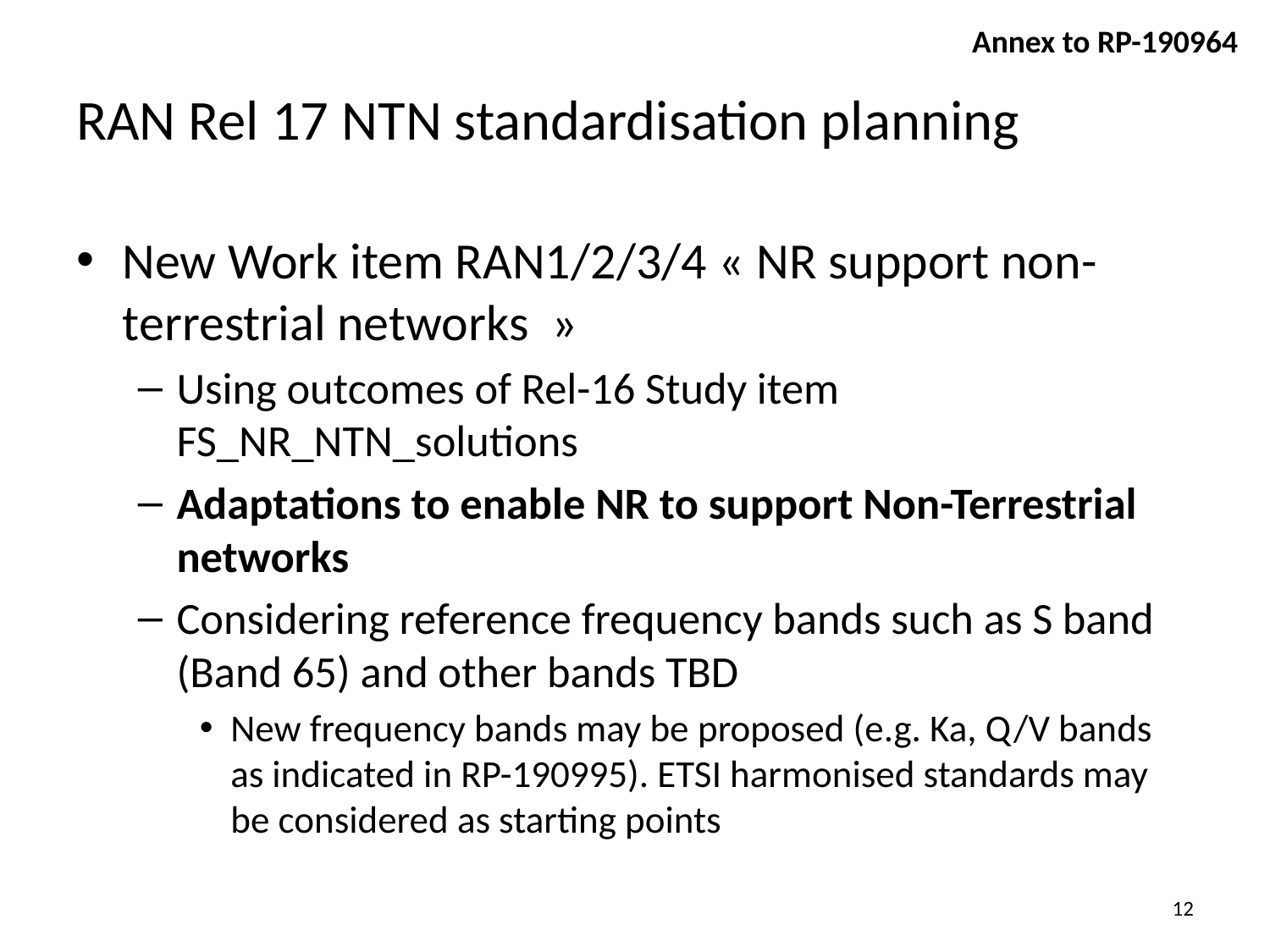

# RAN Rel 17 NTN standardisation planning
New Work item RAN1/2/3/4 « NR support non-terrestrial networks  »
Using outcomes of Rel-16 Study item FS_NR_NTN_solutions
Adaptations to enable NR to support Non-Terrestrial networks
Considering reference frequency bands such as S band (Band 65) and other bands TBD
New frequency bands may be proposed (e.g. Ka, Q/V bands as indicated in RP-190995). ETSI harmonised standards may be considered as starting points
12